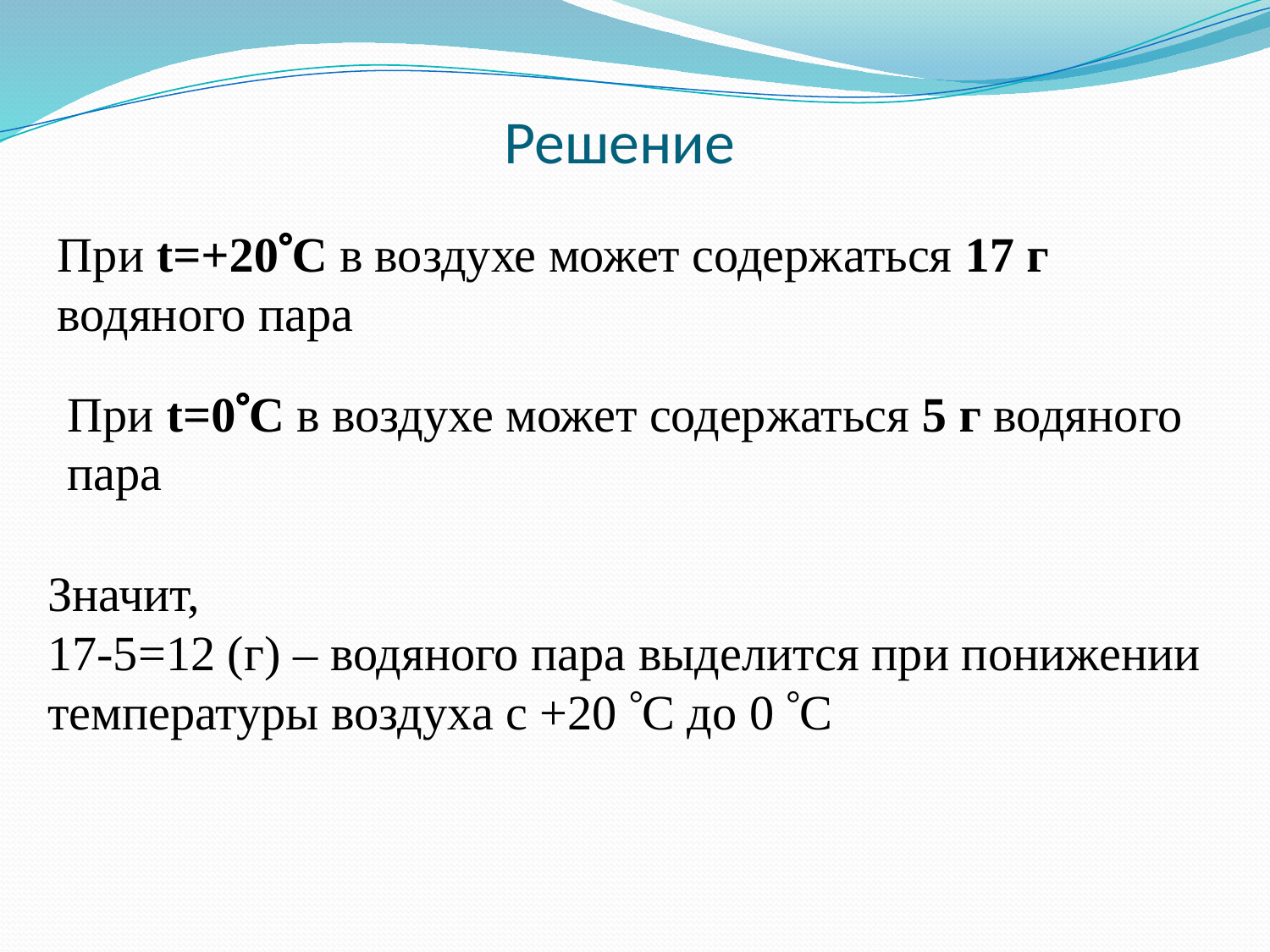

# Решение
При t=+20°С в воздухе может содержаться 17 г водяного пара
При t=0°С в воздухе может содержаться 5 г водяного пара
Значит,
17-5=12 (г) – водяного пара выделится при понижении температуры воздуха с +20 °С до 0 °С